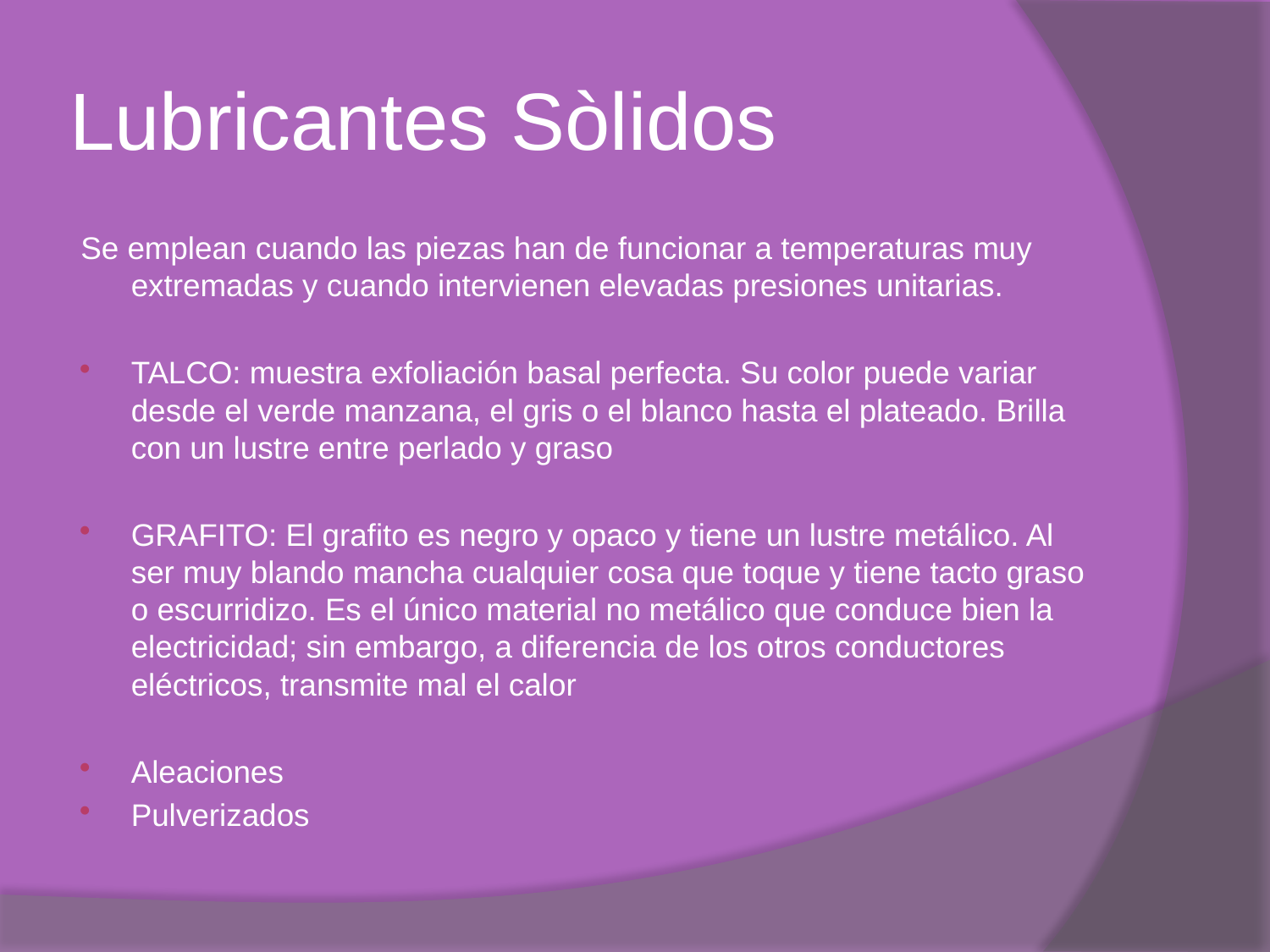

# Lubricantes Sòlidos
Se emplean cuando las piezas han de funcionar a temperaturas muy extremadas y cuando intervienen elevadas presiones unitarias.

TALCO: muestra exfoliación basal perfecta. Su color puede variar desde el verde manzana, el gris o el blanco hasta el plateado. Brilla con un lustre entre perlado y graso

GRAFITO: El grafito es negro y opaco y tiene un lustre metálico. Al ser muy blando mancha cualquier cosa que toque y tiene tacto graso o escurridizo. Es el único material no metálico que conduce bien la electricidad; sin embargo, a diferencia de los otros conductores eléctricos, transmite mal el calor

Aleaciones
Pulverizados